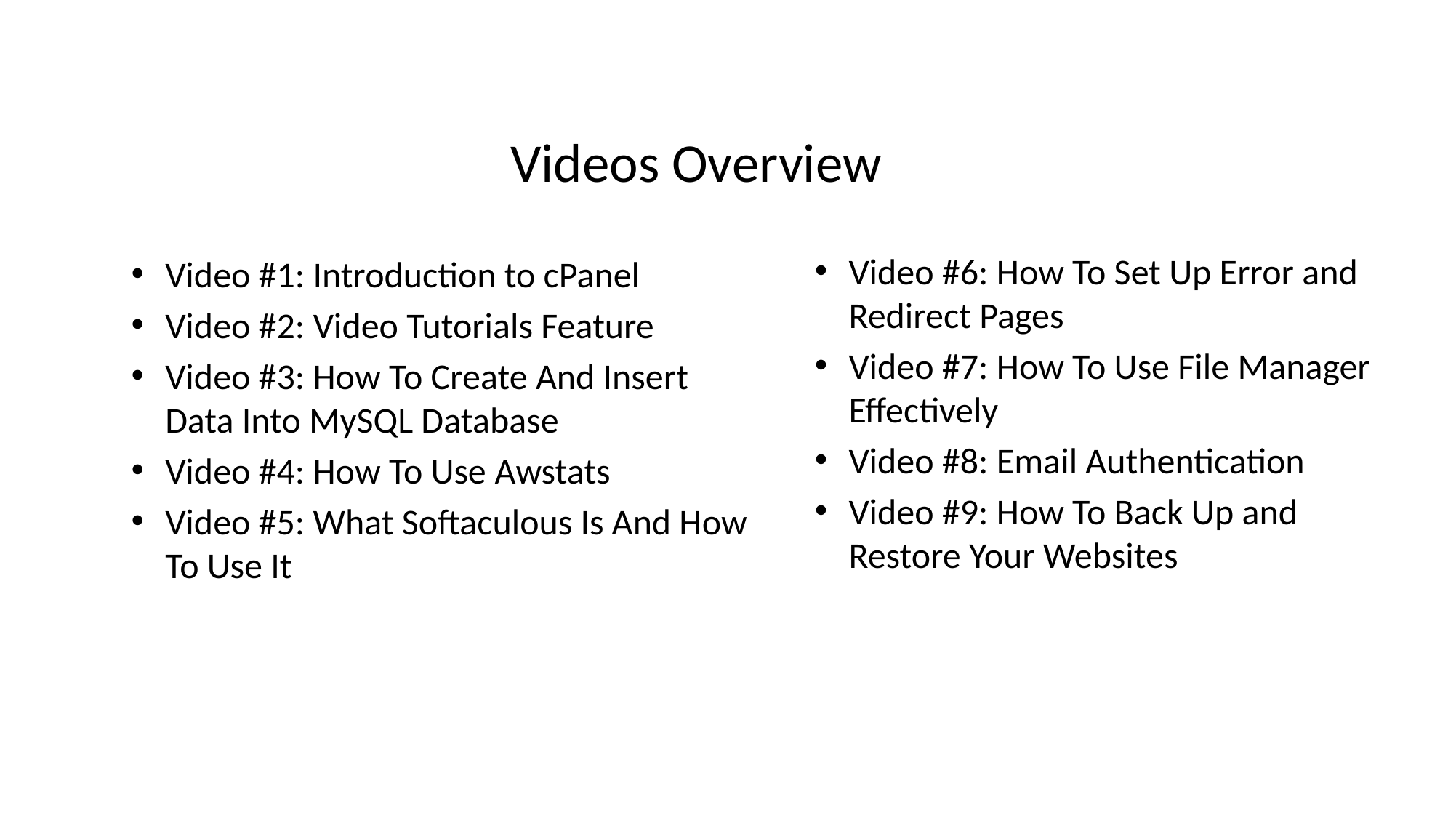

Videos Overview
Video #6: How To Set Up Error and Redirect Pages
Video #7: How To Use File Manager Effectively
Video #8: Email Authentication
Video #9: How To Back Up and Restore Your Websites
Video #1: Introduction to cPanel
Video #2: Video Tutorials Feature
Video #3: How To Create And Insert Data Into MySQL Database
Video #4: How To Use Awstats
Video #5: What Softaculous Is And How To Use It